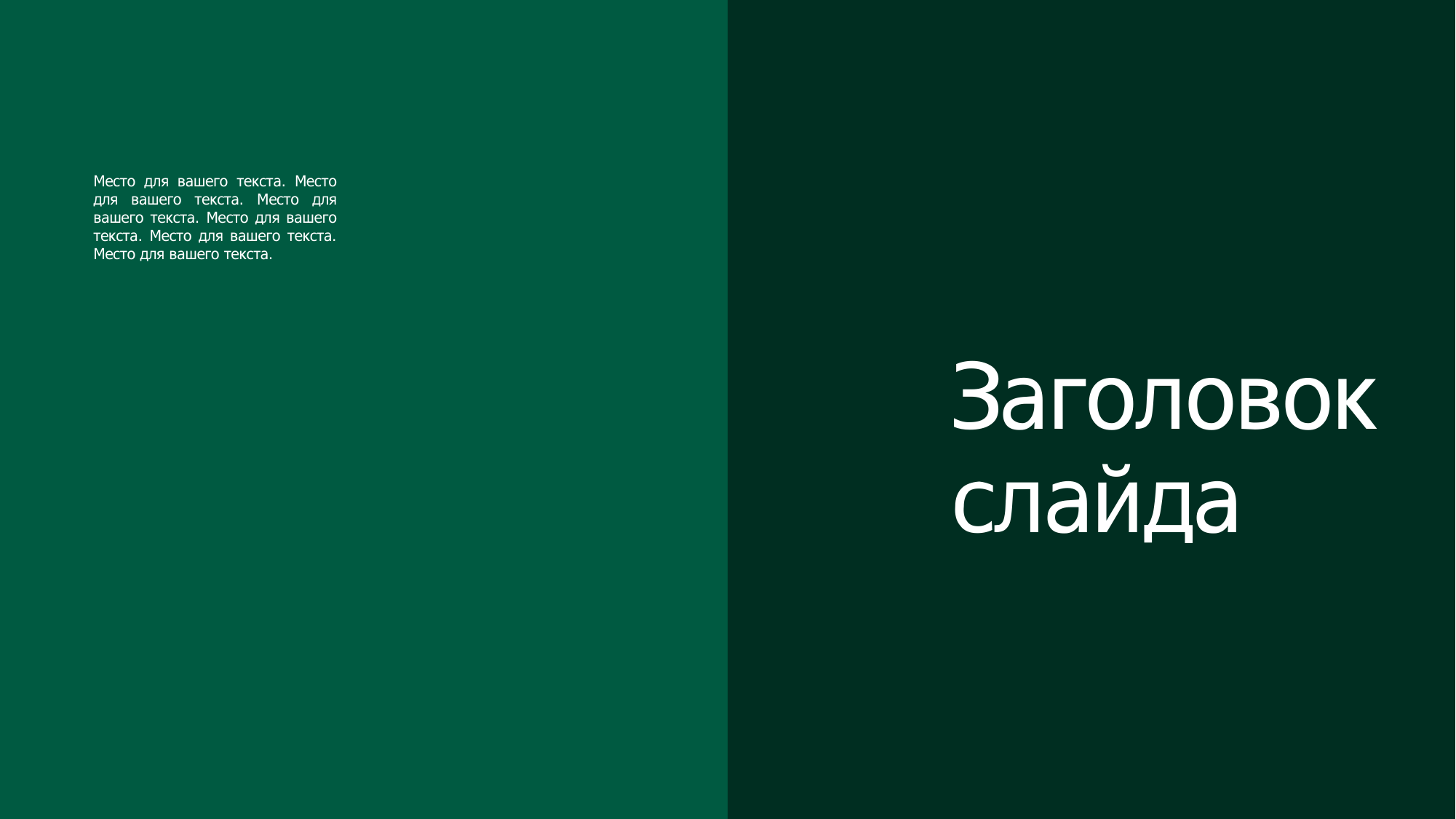

Место для вашего текста. Место для вашего текста. Место для вашего текста. Место для вашего текста. Место для вашего текста. Место для вашего текста.

Заголовок слайда